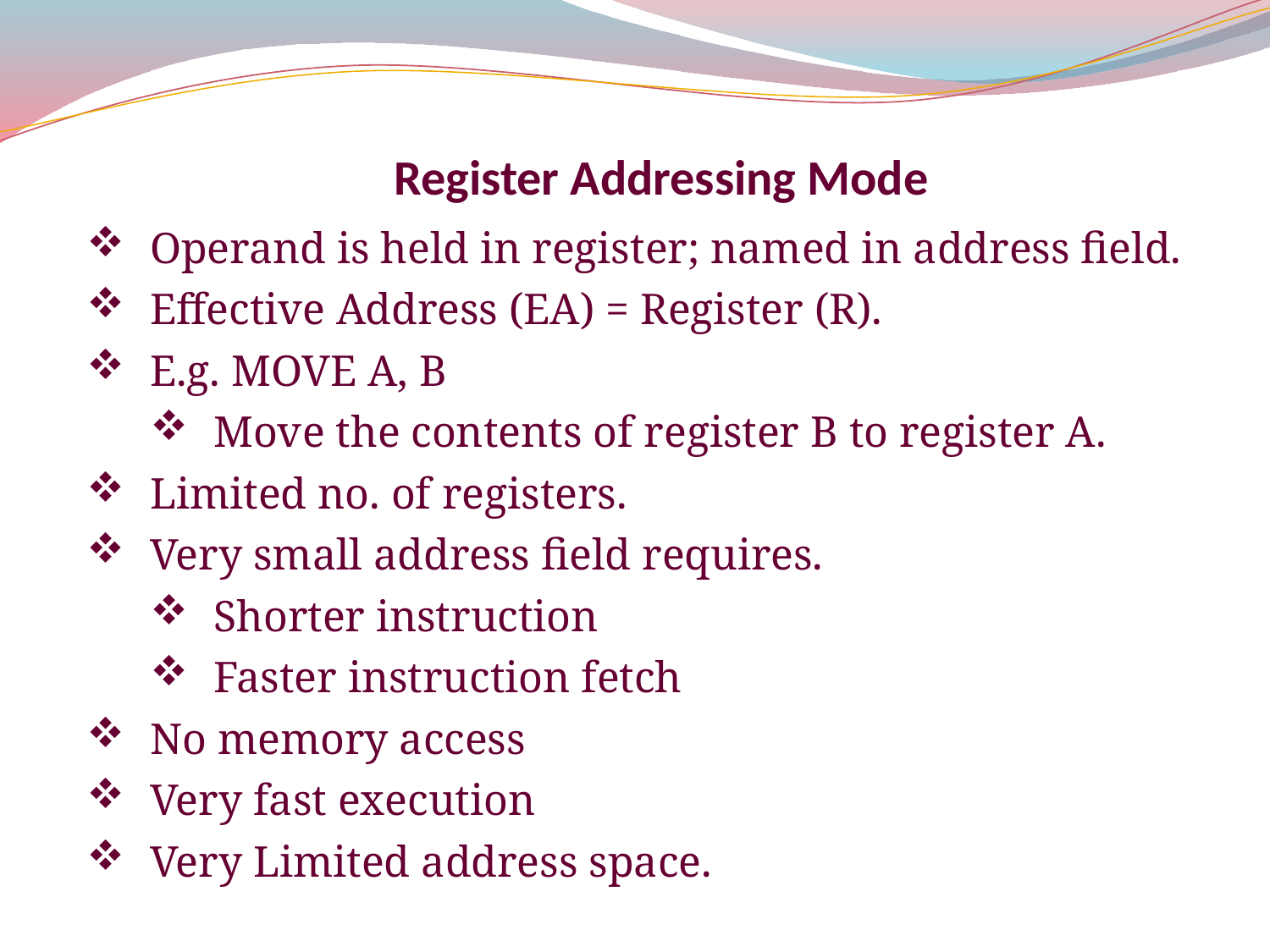

Register Addressing Mode
Operand is held in register; named in address field.
Effective Address (EA) = Register (R).
E.g. MOVE A, B
Move the contents of register B to register A.
Limited no. of registers.
Very small address field requires.
Shorter instruction
Faster instruction fetch
No memory access
Very fast execution
Very Limited address space.